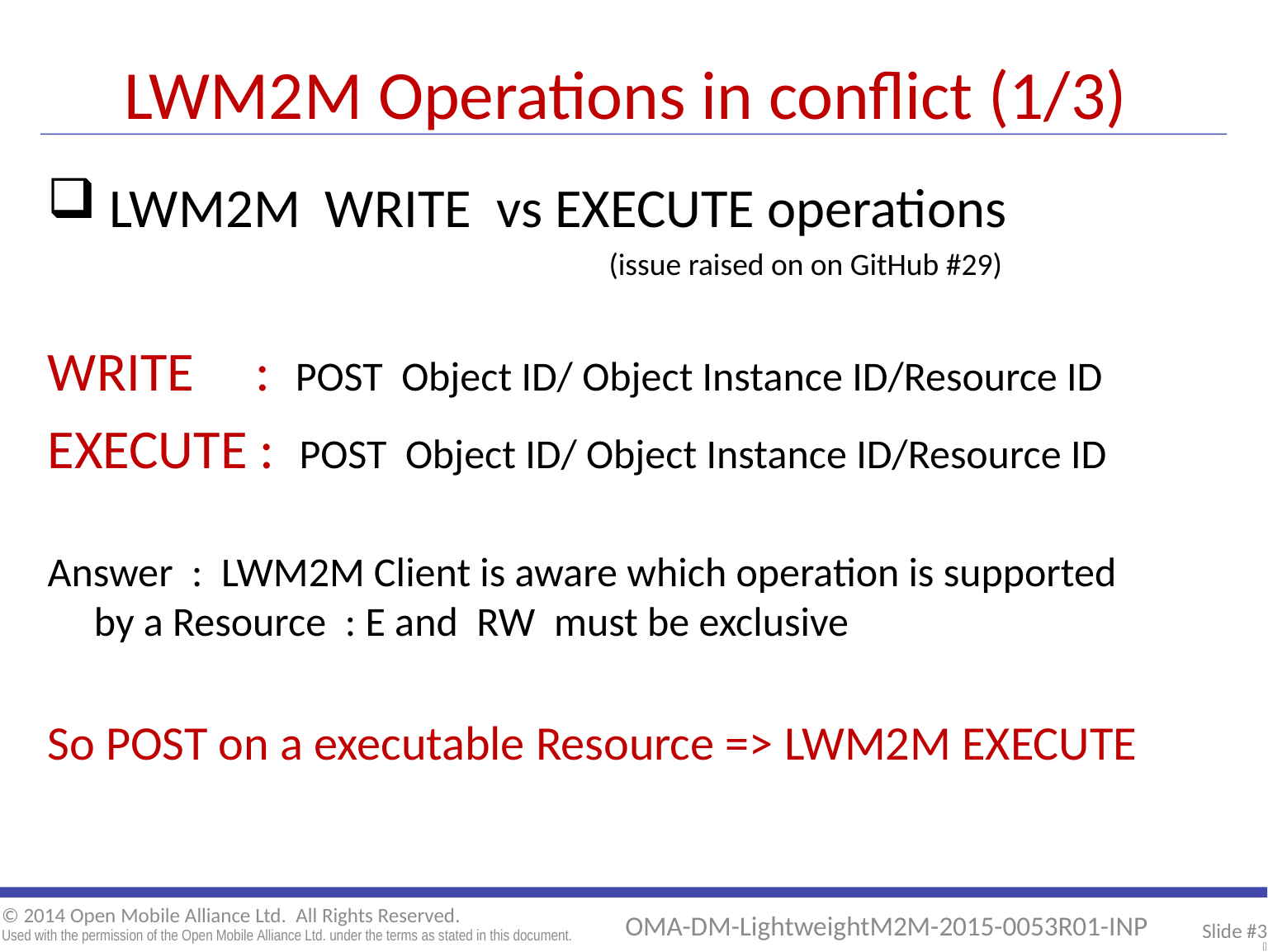

# LWM2M Operations in conflict (1/3)

 LWM2M  WRITE  vs EXECUTE operations
                                                                                (issue raised on on GitHub #29)

WRITE     :  POST  Object ID/ Object Instance ID/Resource ID
EXECUTE :  POST  Object ID/ Object Instance ID/Resource ID

Answer  :  LWM2M Client is aware which operation is supported by a Resource  : E and  RW  must be exclusive

So POST on a executable Resource => LWM2M EXECUTE

Slide #3
[]
© 2014 Open Mobile Alliance Ltd.  All Rights Reserved.
Used with the permission of the Open Mobile Alliance Ltd. under the terms as stated in this document.
OMA-DM-LightweightM2M-2015-0053R01-INP